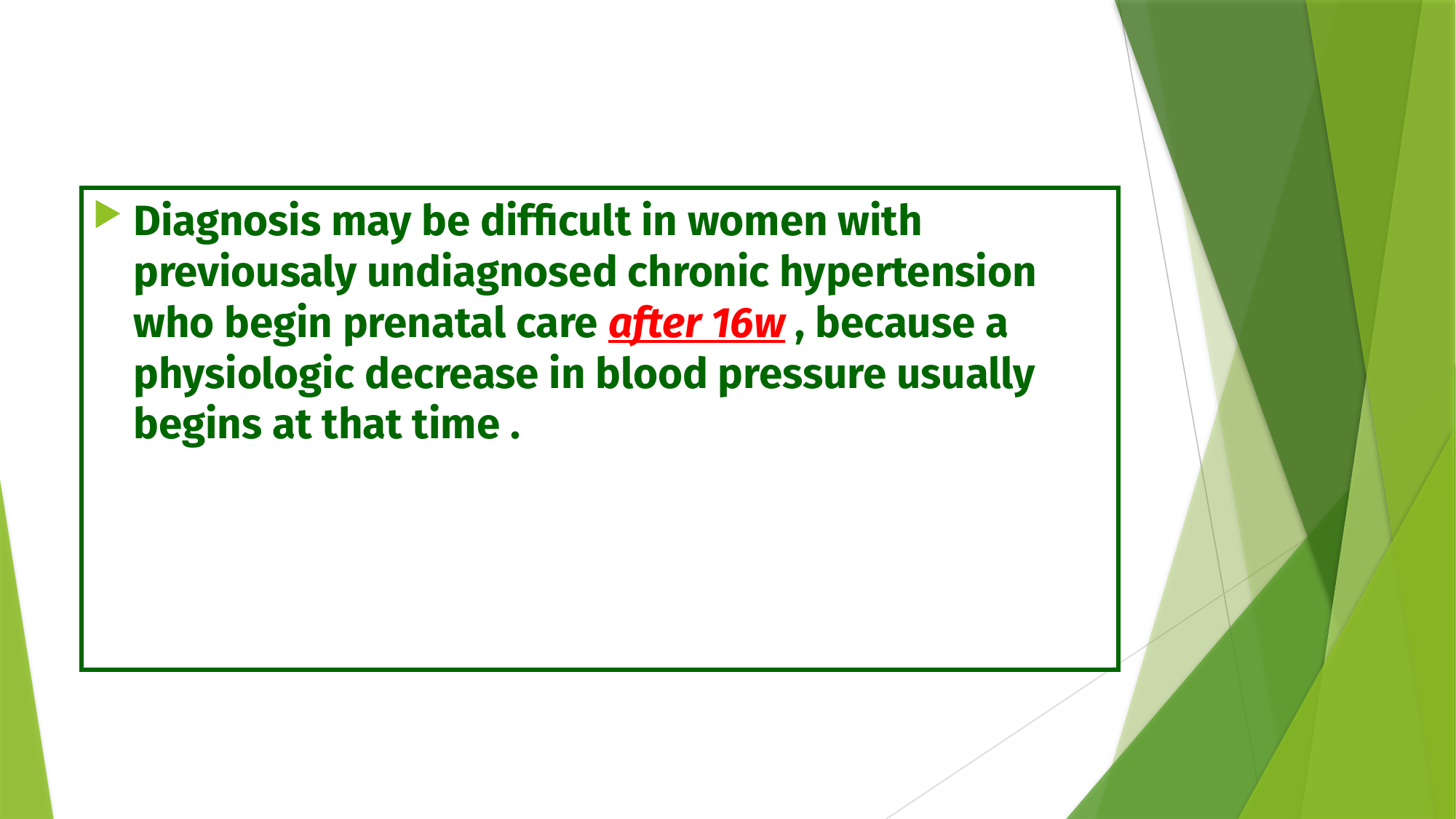

Diagnosis may be difficult in women with previousaly undiagnosed chronic hypertension who begin prenatal care after 16w , because a physiologic decrease in blood pressure usually begins at that time .